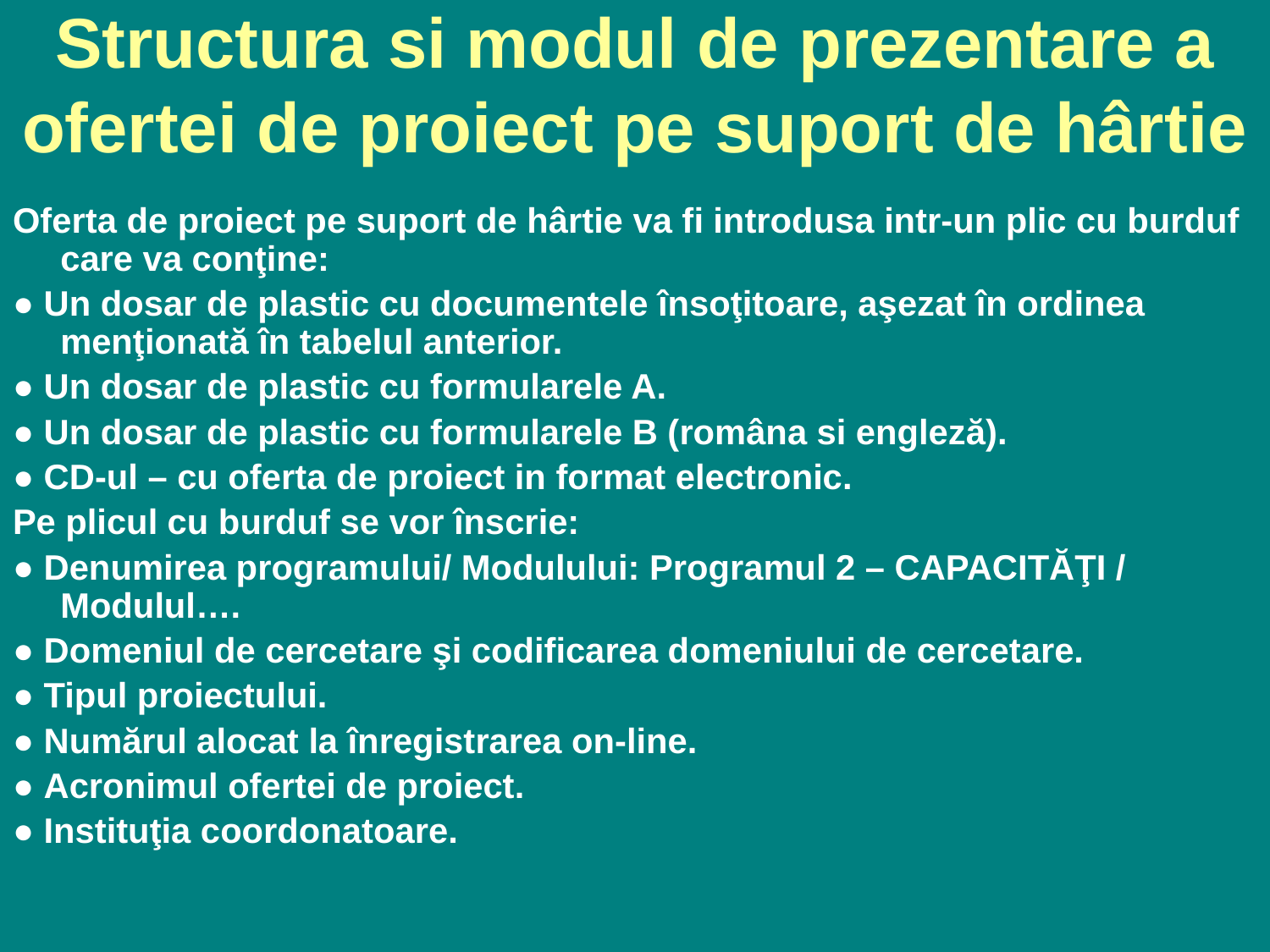

# Structura si modul de prezentare a ofertei de proiect pe suport de hârtie
Oferta de proiect pe suport de hârtie va fi introdusa intr-un plic cu burduf care va conţine:
● Un dosar de plastic cu documentele însoţitoare, aşezat în ordinea menţionată în tabelul anterior.
● Un dosar de plastic cu formularele A.
● Un dosar de plastic cu formularele B (româna si engleză).
● CD-ul – cu oferta de proiect in format electronic.
Pe plicul cu burduf se vor înscrie:
● Denumirea programului/ Modulului: Programul 2 – CAPACITĂŢI / Modulul….
● Domeniul de cercetare şi codificarea domeniului de cercetare.
● Tipul proiectului.
● Numărul alocat la înregistrarea on-line.
● Acronimul ofertei de proiect.
● Instituţia coordonatoare.